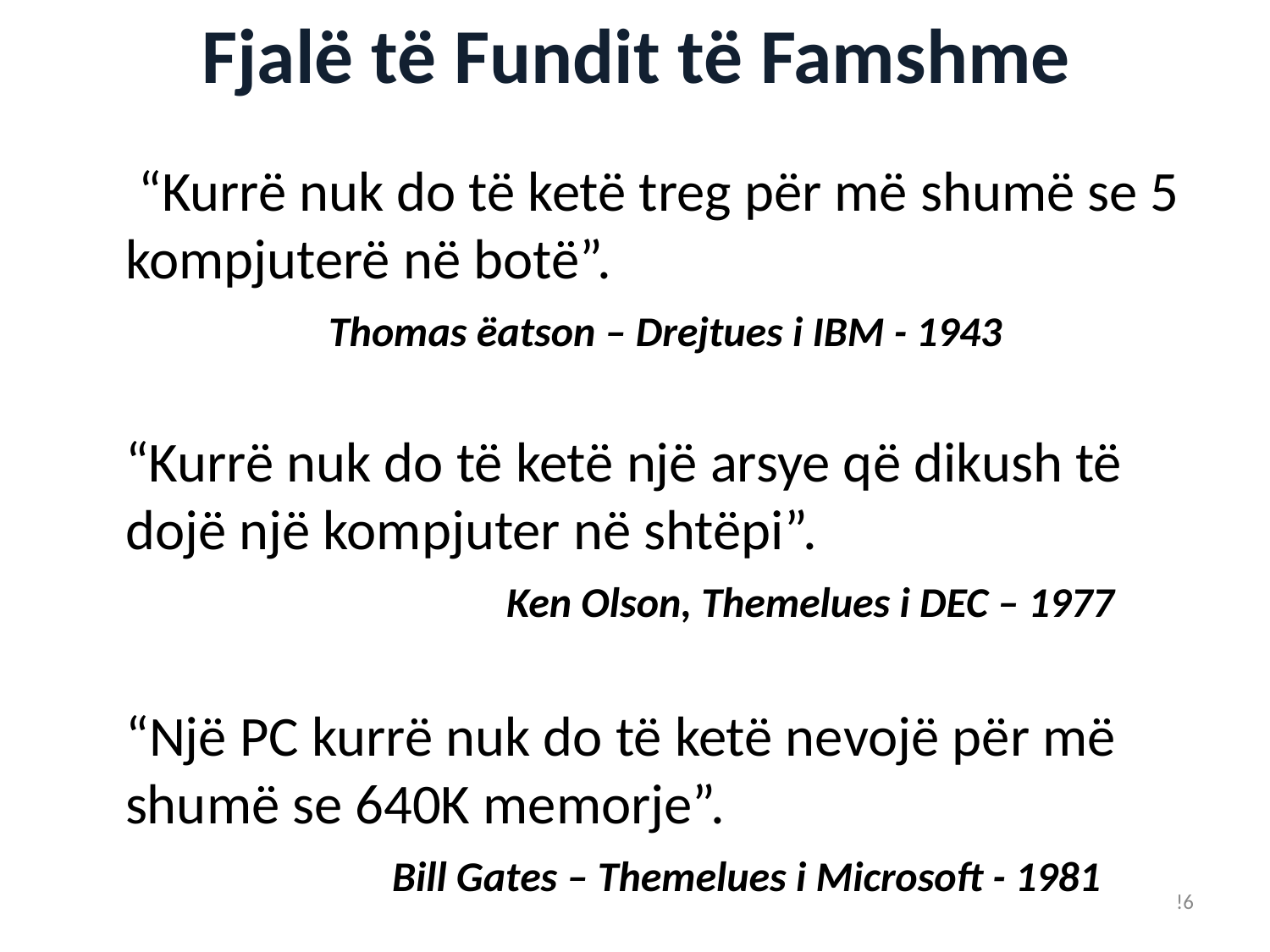

# Fjalë të Fundit të Famshme
	 “Kurrë nuk do të ketë treg për më shumë se 5 kompjuterë në botë”.
	      Thomas ëatson – Drejtues i IBM - 1943
“Kurrë nuk do të ketë një arsye që dikush të dojë një kompjuter në shtëpi”.
			Ken Olson, Themelues i DEC – 1977

	“Një PC kurrë nuk do të ketë nevojë për më shumë se 640K memorje”.
		 Bill Gates – Themelues i Microsoft - 1981
!6